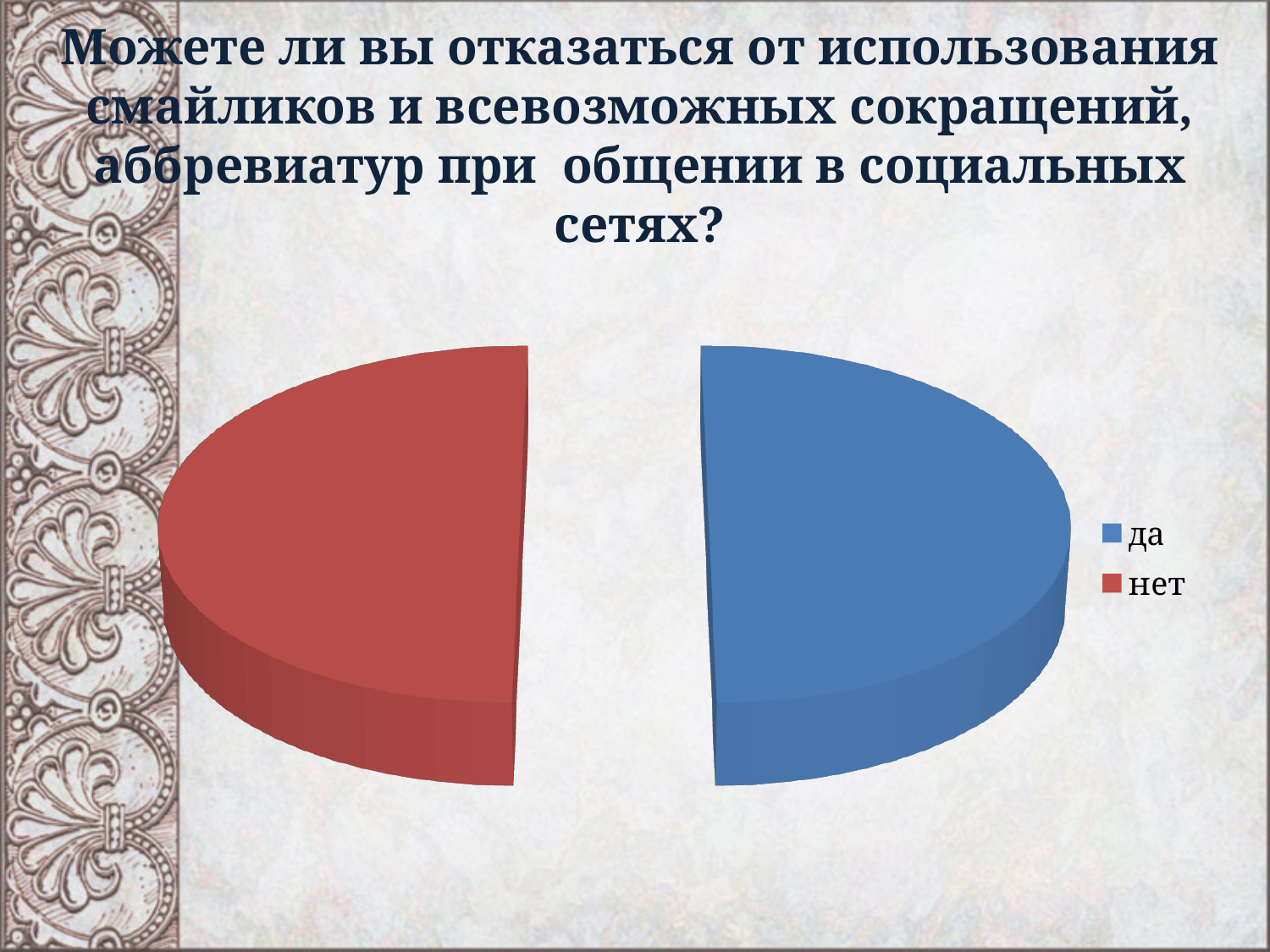

# Можете ли вы отказаться от использования смайликов и всевозможных сокращений, аббревиатур при  общении в социальных сетях?

[unsupported chart]